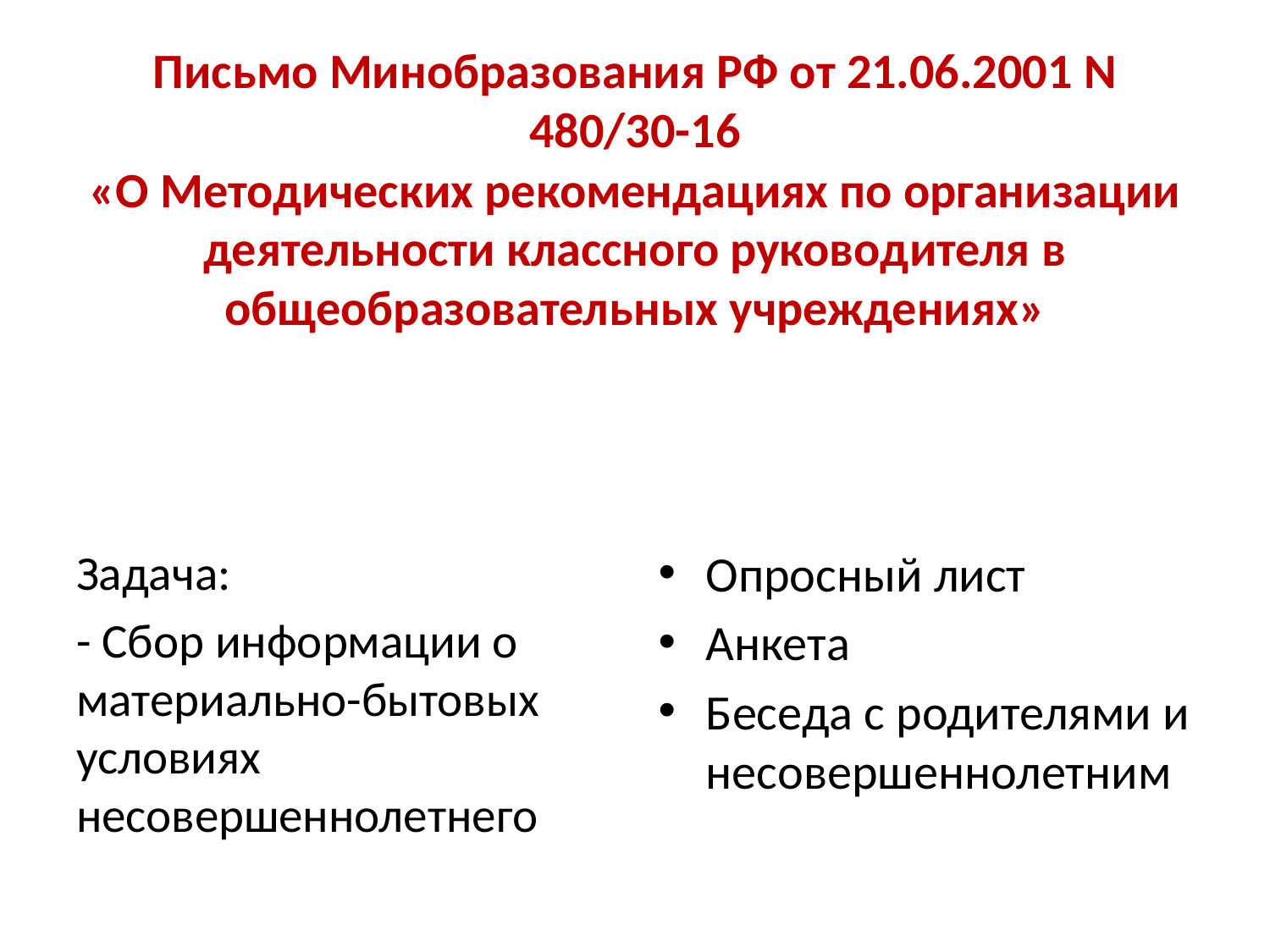

# Письмо Минобразования РФ от 21.06.2001 N 480/30-16 «О Методических рекомендациях по организации деятельности классного руководителя в общеобразовательных учреждениях»
Задача:
- Сбор информации о материально-бытовых условиях несовершеннолетнего
Опросный лист
Анкета
Беседа с родителями и несовершеннолетним